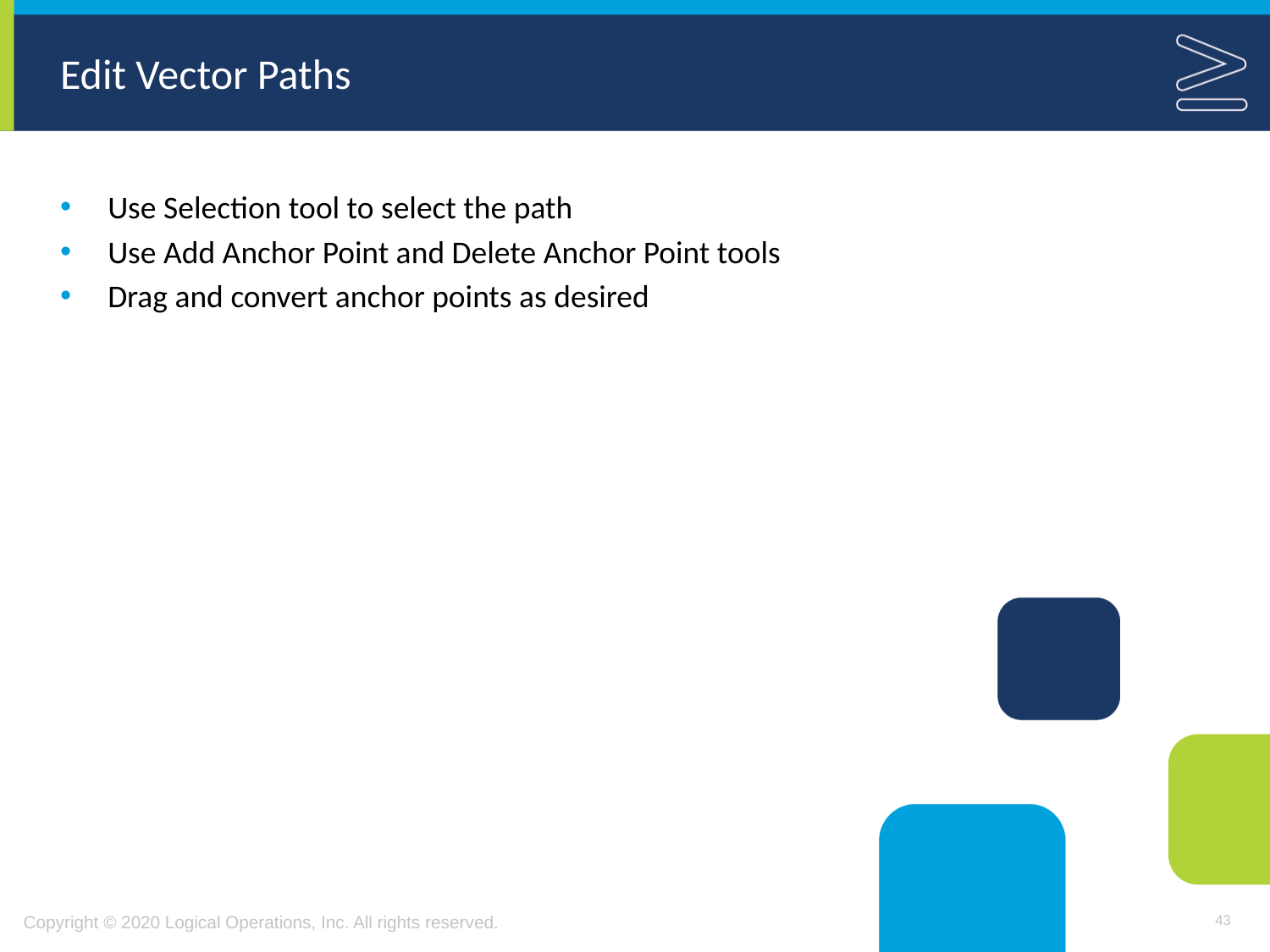

# Edit Vector Paths
Use Selection tool to select the path
Use Add Anchor Point and Delete Anchor Point tools
Drag and convert anchor points as desired
43